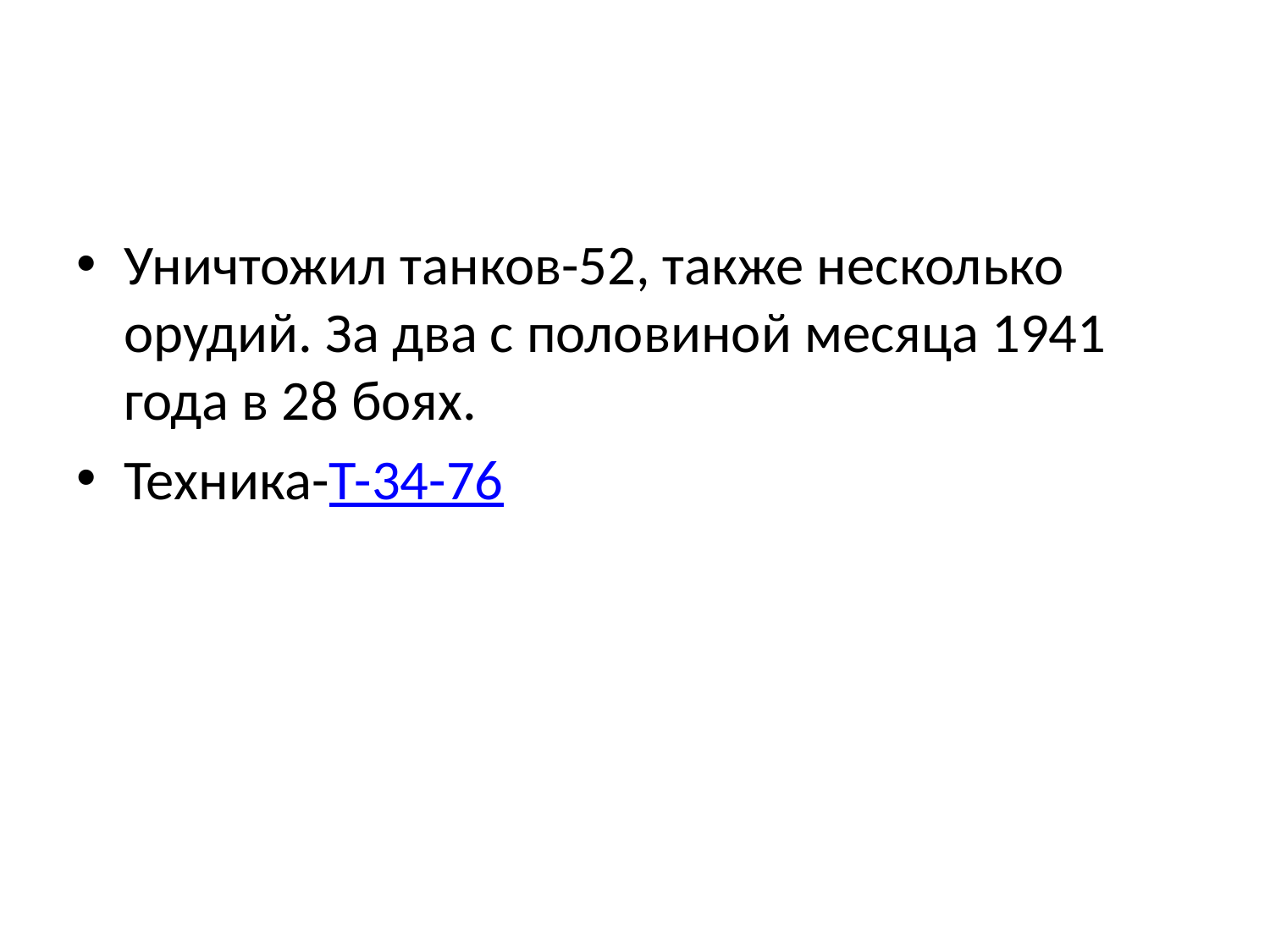

#
Уничтожил танков-52, также несколько орудий. За два с половиной месяца 1941 года в 28 боях.
Техника-Т-34-76